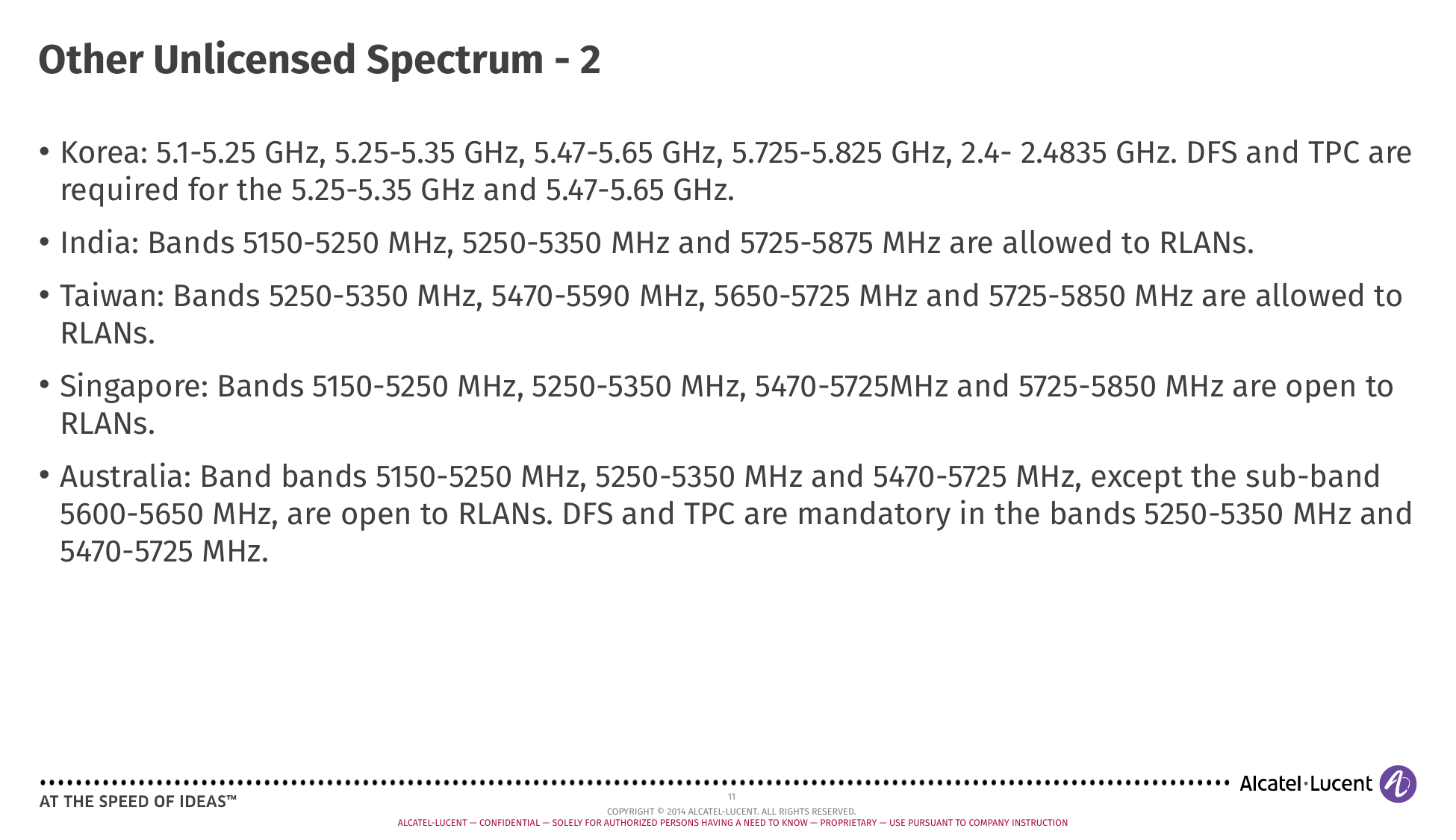

# Other Unlicensed Spectrum - 2
Korea: 5.1-5.25 GHz, 5.25-5.35 GHz, 5.47-5.65 GHz, 5.725-5.825 GHz, 2.4- 2.4835 GHz. DFS and TPC are required for the 5.25-5.35 GHz and 5.47-5.65 GHz.
India: Bands 5150-5250 MHz, 5250-5350 MHz and 5725-5875 MHz are allowed to RLANs.
Taiwan: Bands 5250-5350 MHz, 5470-5590 MHz, 5650-5725 MHz and 5725-5850 MHz are allowed to RLANs.
Singapore: Bands 5150-5250 MHz, 5250-5350 MHz, 5470-5725MHz and 5725-5850 MHz are open to RLANs.
Australia: Band bands 5150-5250 MHz, 5250-5350 MHz and 5470-5725 MHz, except the sub-band 5600-5650 MHz, are open to RLANs. DFS and TPC are mandatory in the bands 5250-5350 MHz and 5470-5725 MHz.